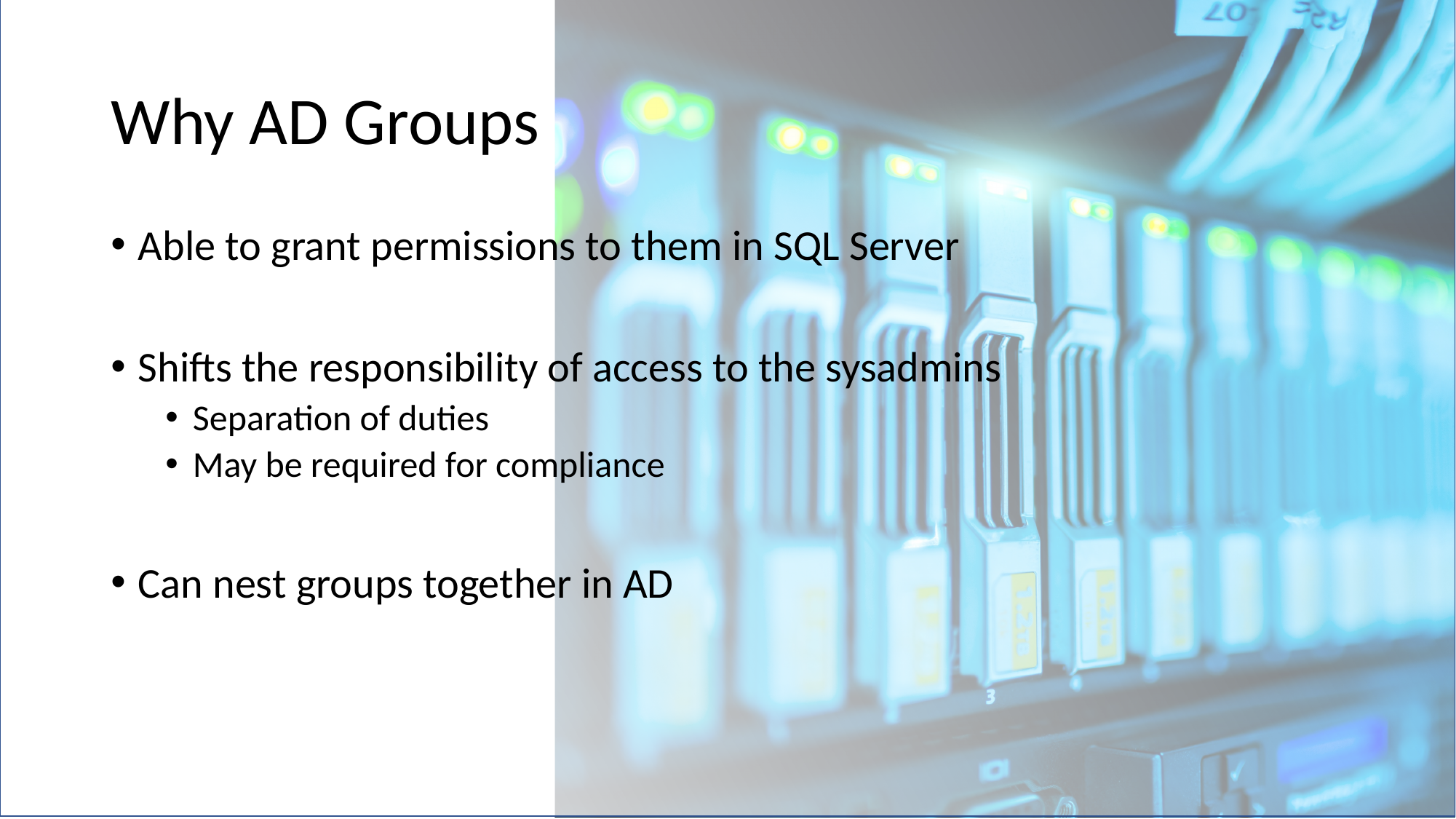

# Why AD Groups
Able to grant permissions to them in SQL Server

Shifts the responsibility of access to the sysadmins
Separation of duties
May be required for compliance

Can nest groups together in AD